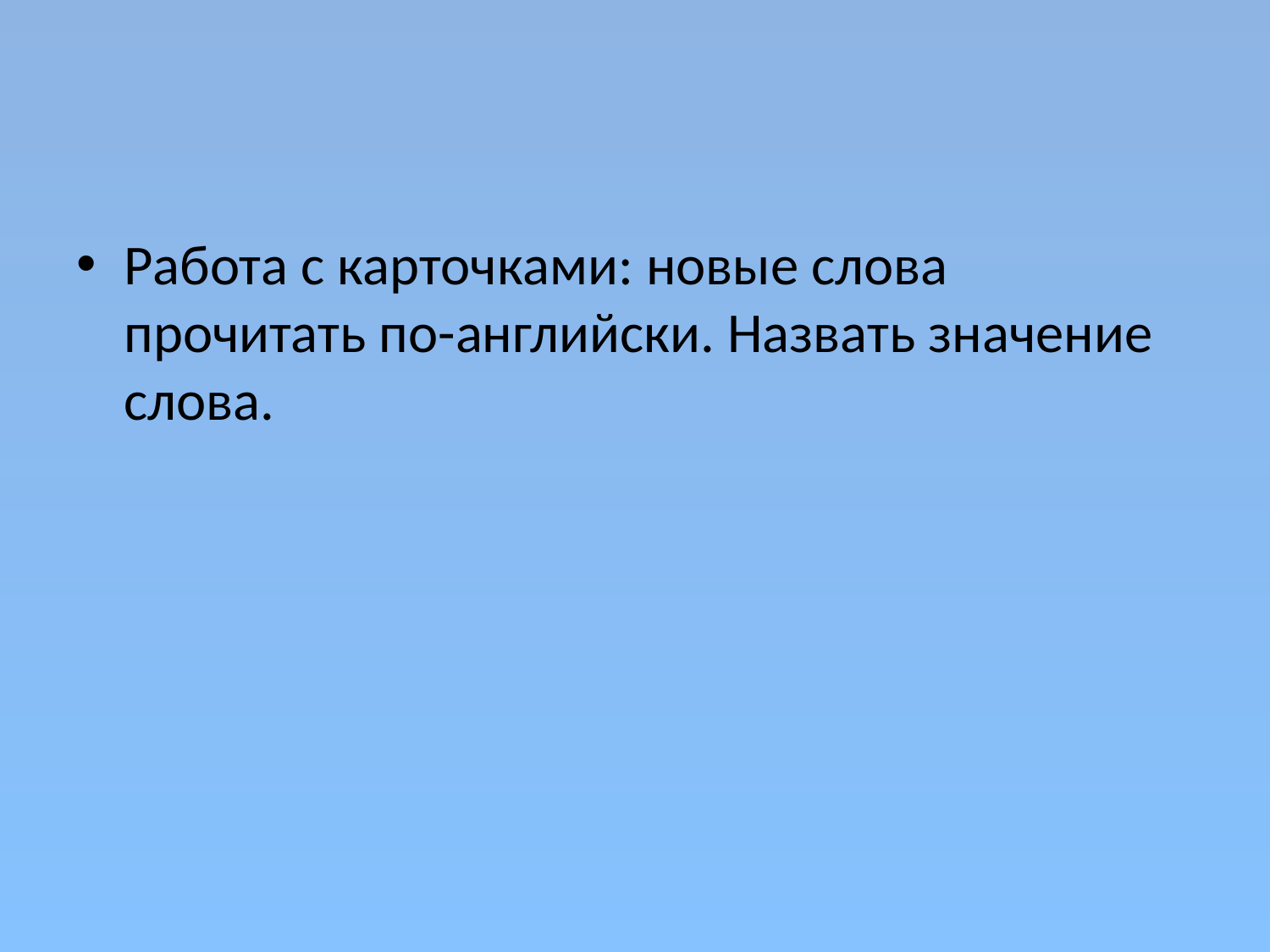

#
Работа с карточками: новые слова прочитать по-английски. Назвать значение слова.